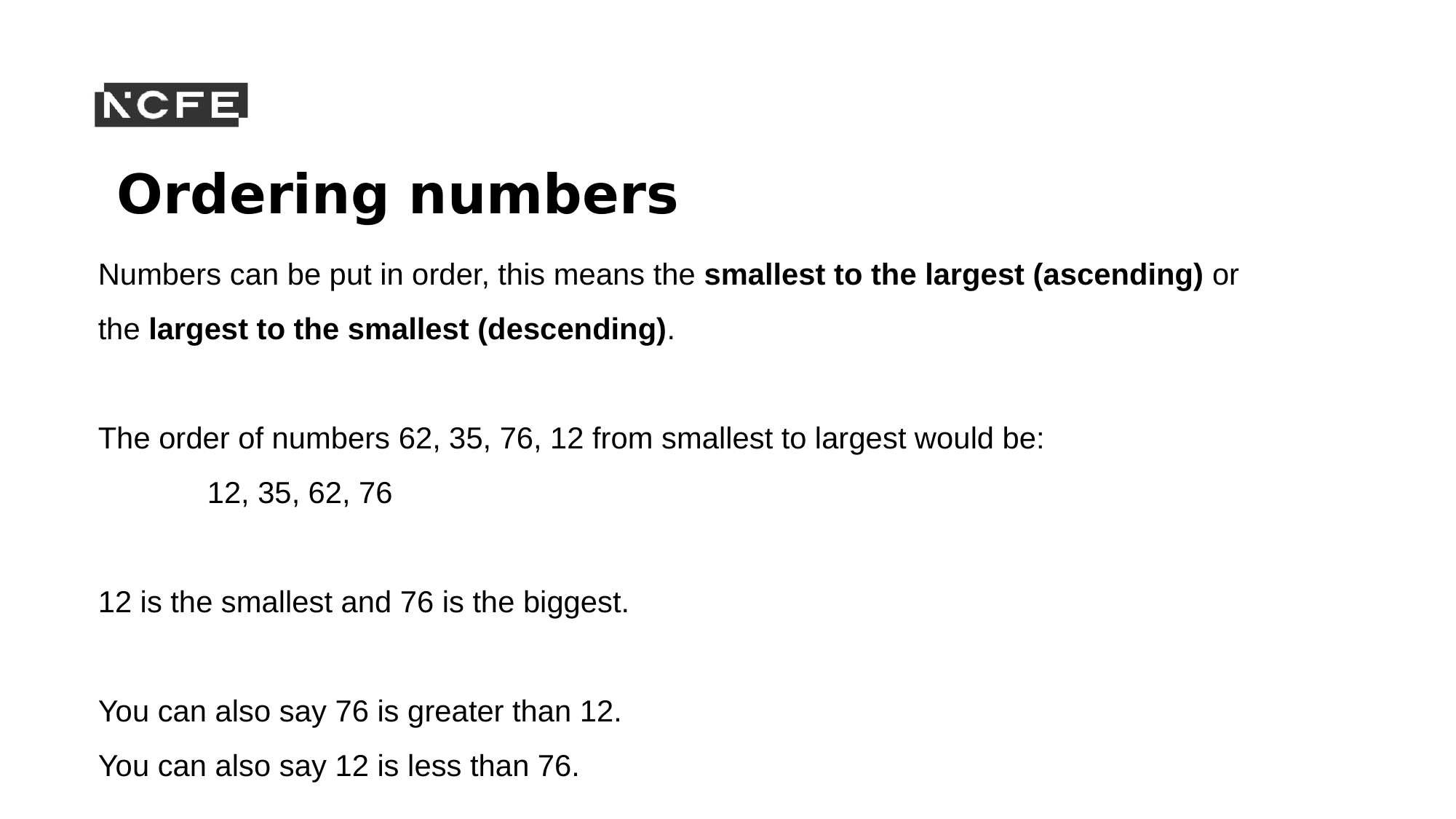

# Ordering numbers
Numbers can be put in order, this means the smallest to the largest (ascending) or the largest to the smallest (descending).

The order of numbers 62, 35, 76, 12 from smallest to largest would be:
	12, 35, 62, 76

12 is the smallest and 76 is the biggest.

You can also say 76 is greater than 12.
You can also say 12 is less than 76.